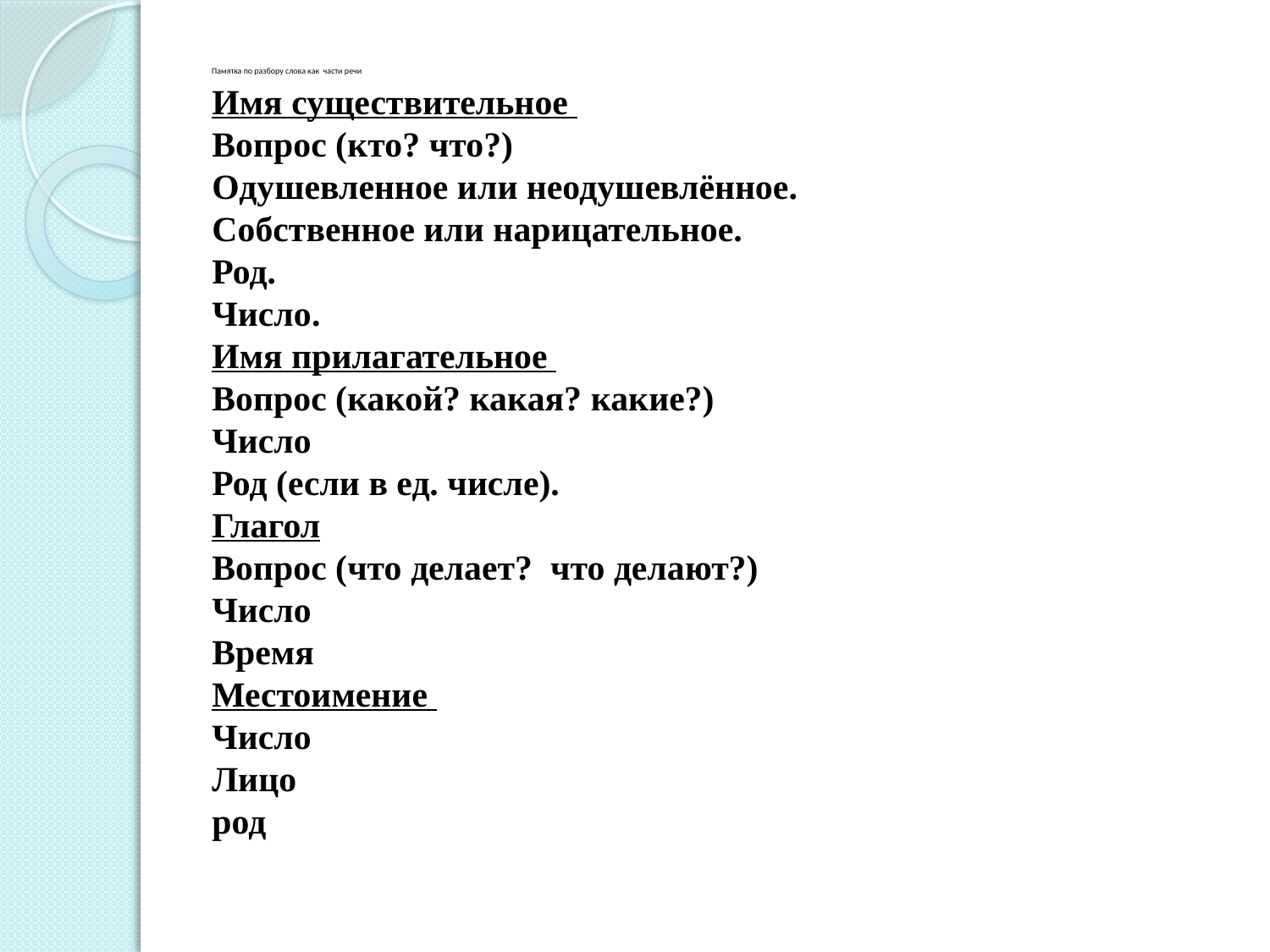

# Памятка по разбору слова как  части речи
Имя существительное
Вопрос (кто? что?)
Одушевленное или неодушевлённое.
Собственное или нарицательное.
Род.
Число.
Имя прилагательное
Вопрос (какой? какая? какие?)
Число
Род (если в ед. числе).
Глагол
Вопрос (что делает?  что делают?)
Число
Время
Местоимение
Число
Лицо
род